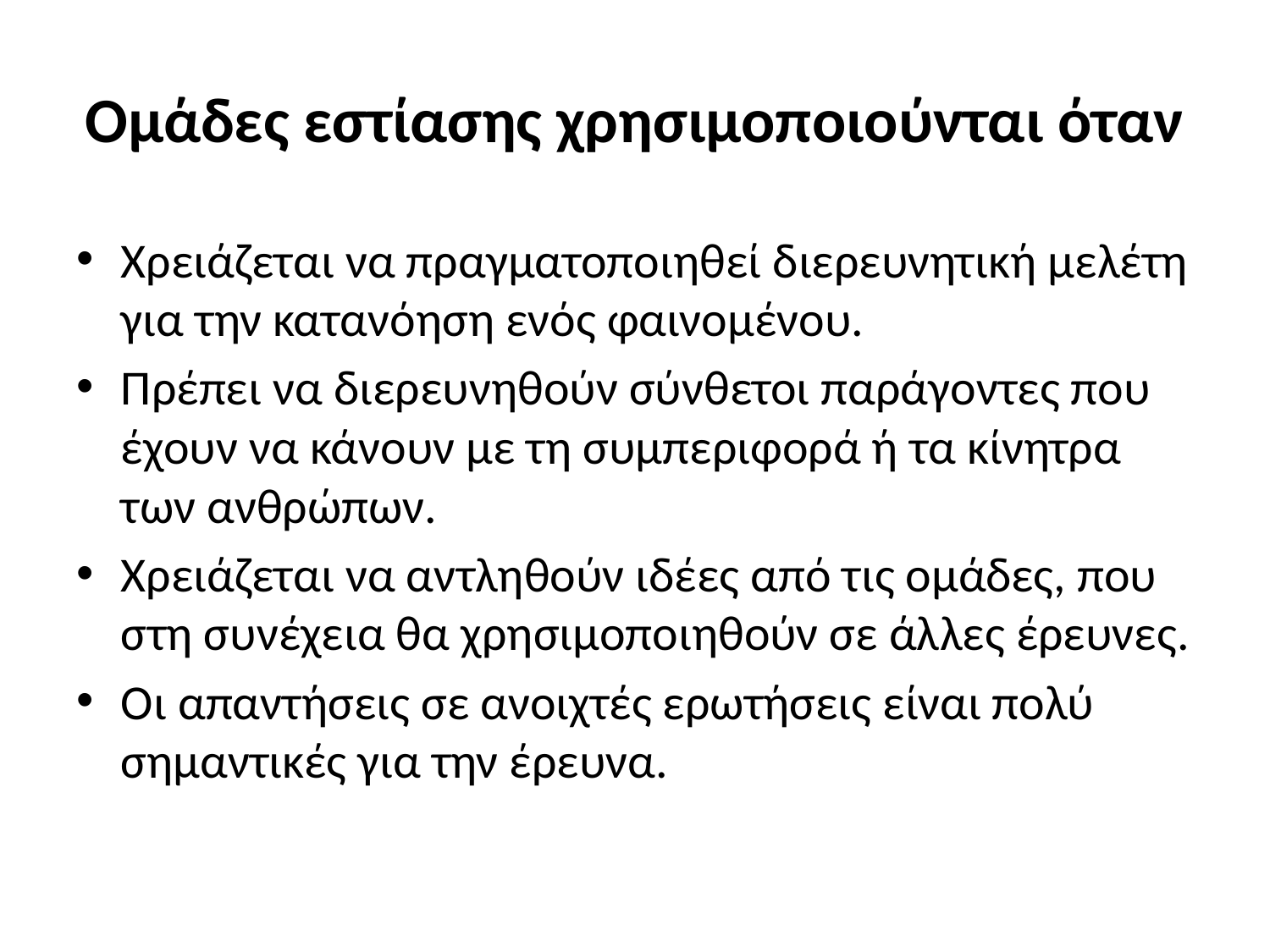

# Ομάδες εστίασης χρησιμοποιούνται όταν
Χρειάζεται να πραγματοποιηθεί διερευνητική μελέτη για την κατανόηση ενός φαινομένου.
Πρέπει να διερευνηθούν σύνθετοι παράγοντες που έχουν να κάνουν με τη συμπεριφορά ή τα κίνητρα των ανθρώπων.
Χρειάζεται να αντληθούν ιδέες από τις ομάδες, που στη συνέχεια θα χρησιμοποιηθούν σε άλλες έρευνες.
Oι απαντήσεις σε ανοιχτές ερωτήσεις είναι πολύ σημαντικές για την έρευνα.